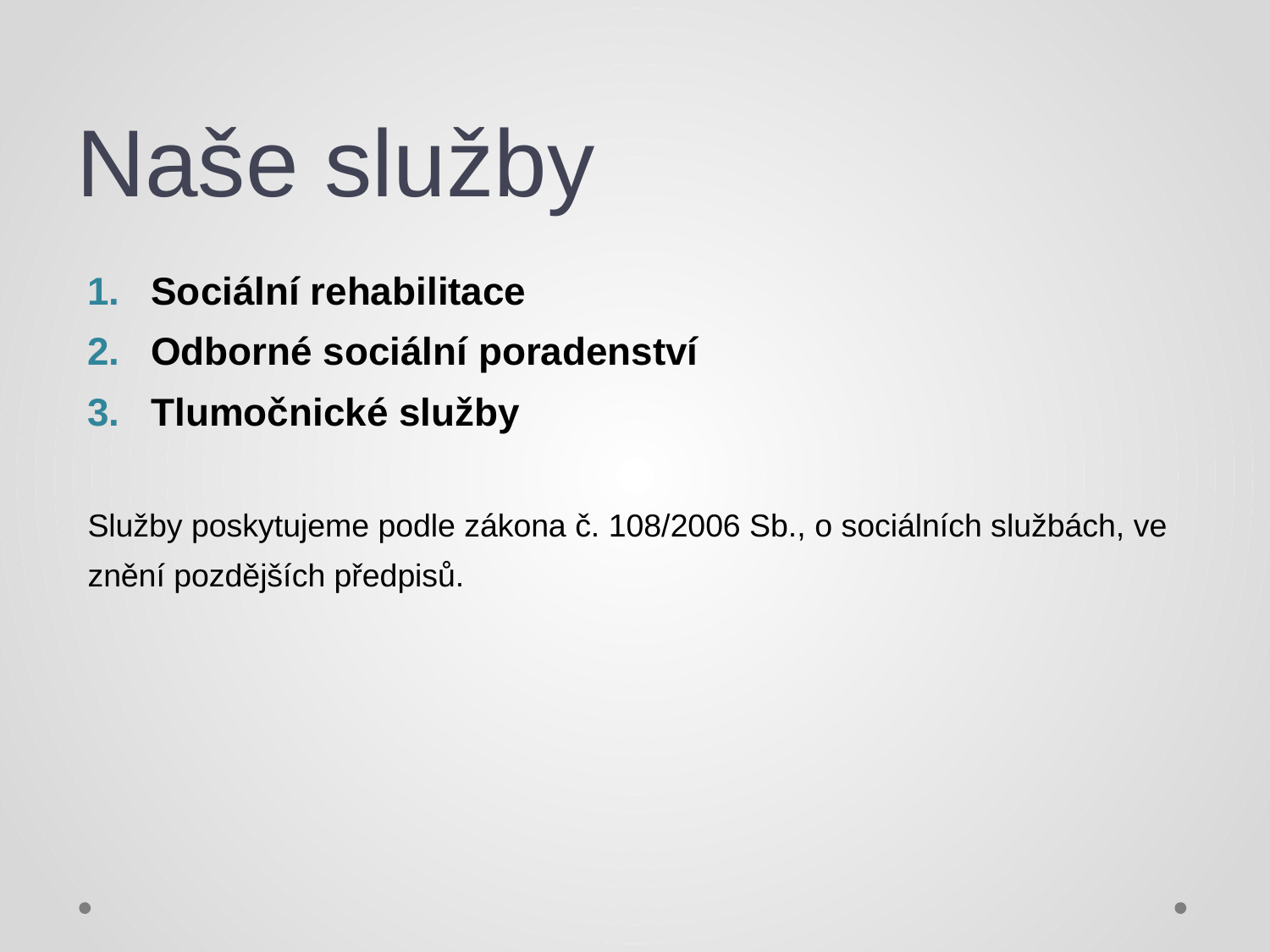

# Naše služby
Sociální rehabilitace
Odborné sociální poradenství
Tlumočnické služby

Služby poskytujeme podle zákona č. 108/2006 Sb., o sociálních službách, ve znění pozdějších předpisů.